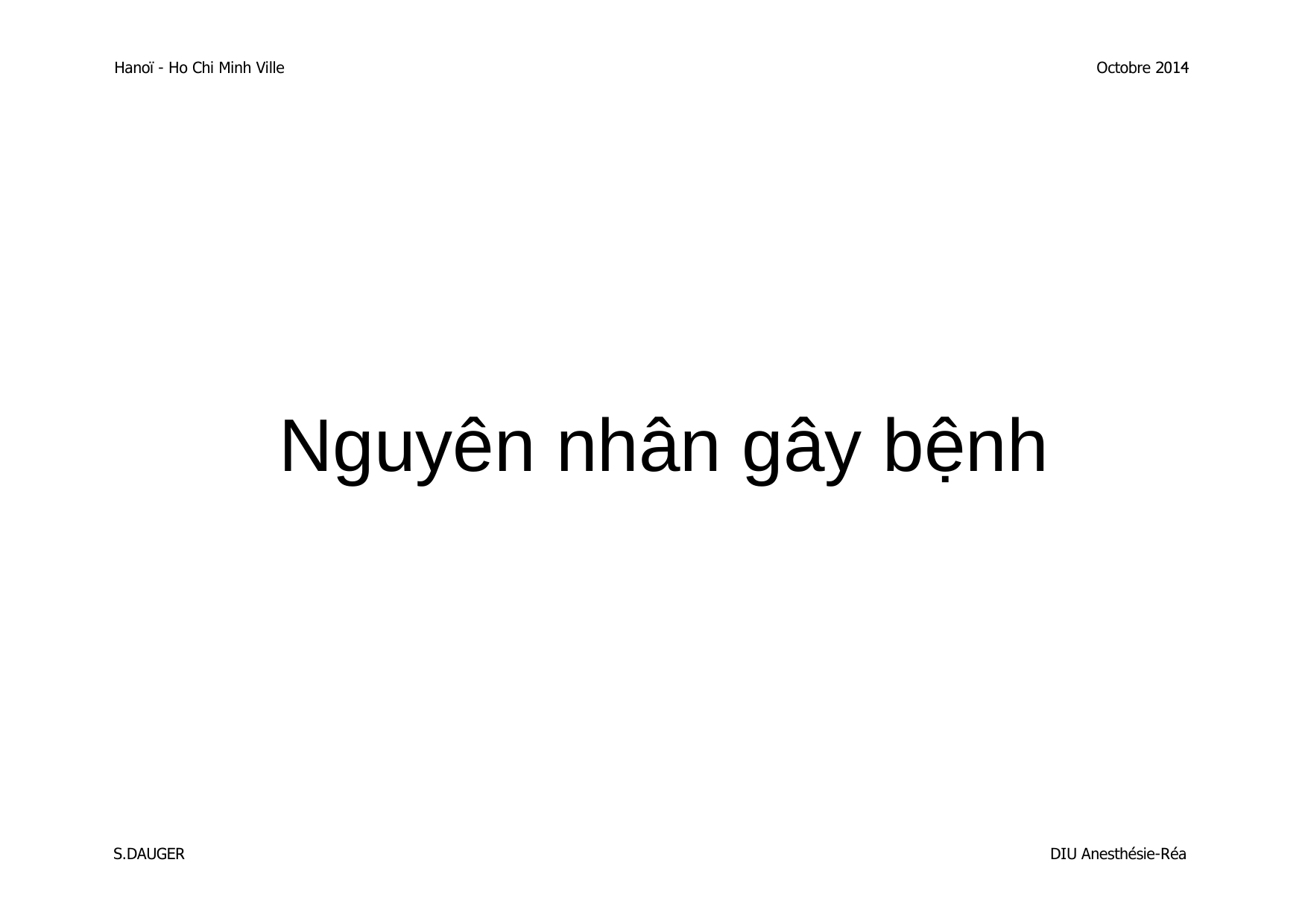

Hanoï - Ho Chi Minh Ville

Octobre 2014

Nguyên nhân gây bệnh
S.DAUGER

DIU Anesthésie-Réa